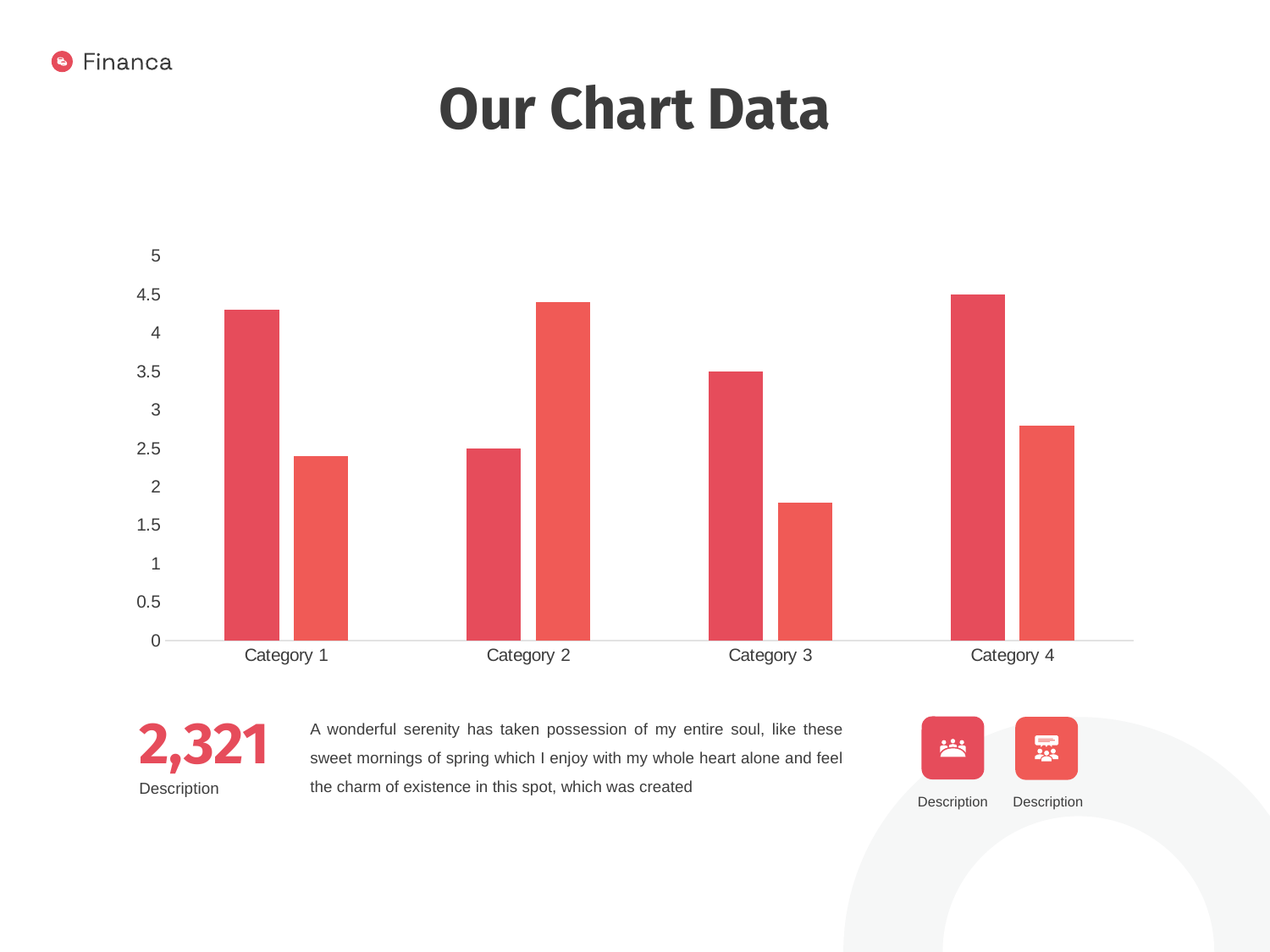

# Our Chart Data

### Chart

| Category | Series 1 | Series 2 |
|---|---|---|
| Category 1 | 4.3 | 2.4 |
| Category 2 | 2.5 | 4.4 |
| Category 3 | 3.5 | 1.8 |
| Category 4 | 4.5 | 2.8 |
2,321
A wonderful serenity has taken possession of my entire soul, like these sweet mornings of spring which I enjoy with my whole heart alone and feel the charm of existence in this spot, which was created

Description
Description
Description